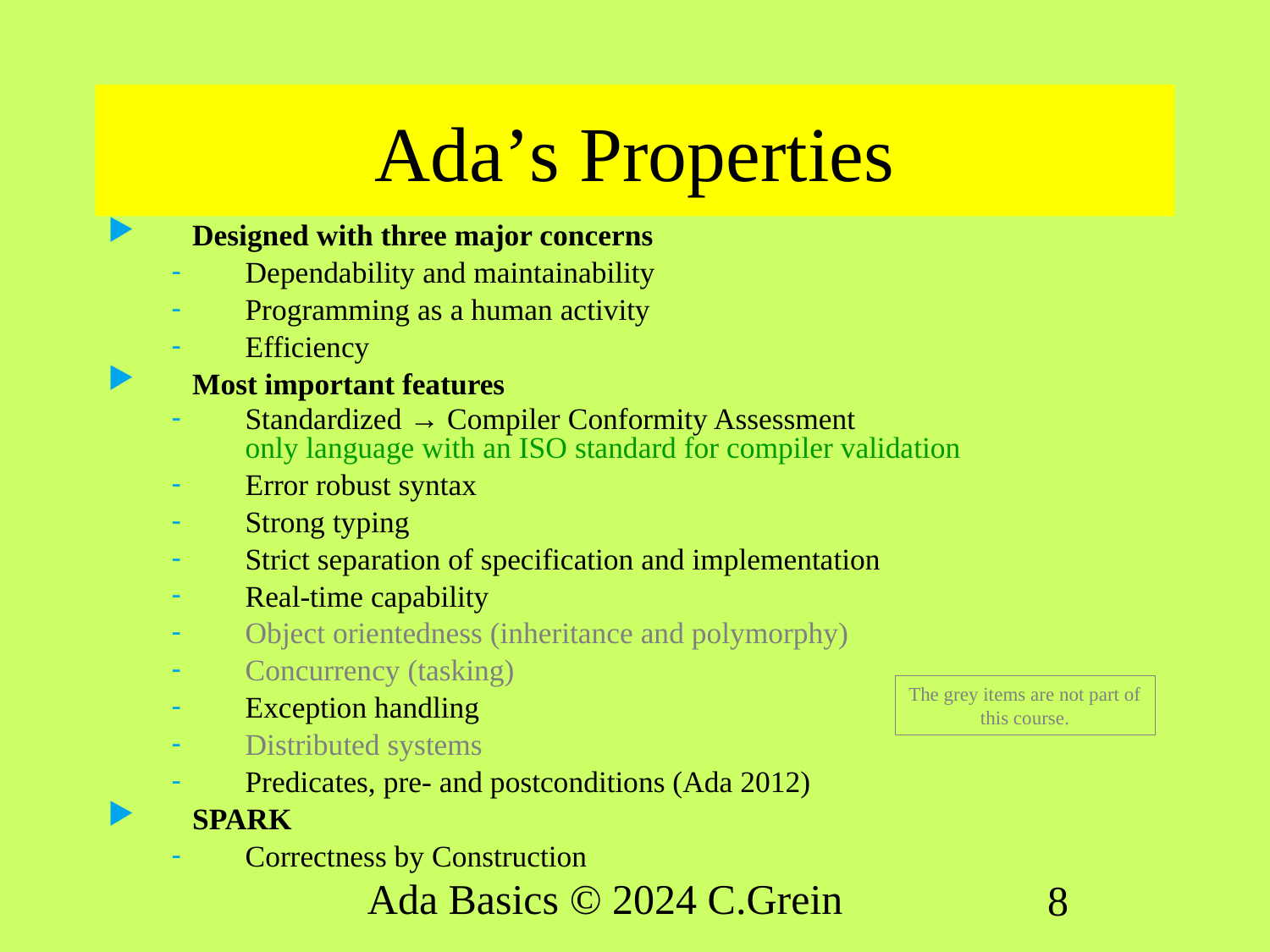

# Adaʼs Properties
Designed with three major concerns
Dependability and maintainability
Programming as a human activity
Efficiency
Most important features
Standardized → Compiler Conformity Assessment
only language with an ISO standard for compiler validation
Error robust syntax
Strong typing
Strict separation of specification and implementation
Real-time capability
Object orientedness (inheritance and polymorphy)
Concurrency (tasking)
Exception handling
Distributed systems
Predicates, pre- and postconditions (Ada 2012)
SPARK
Correctness by Construction
The grey items are not part of this course.
Ada Basics © 2024 C.Grein
8